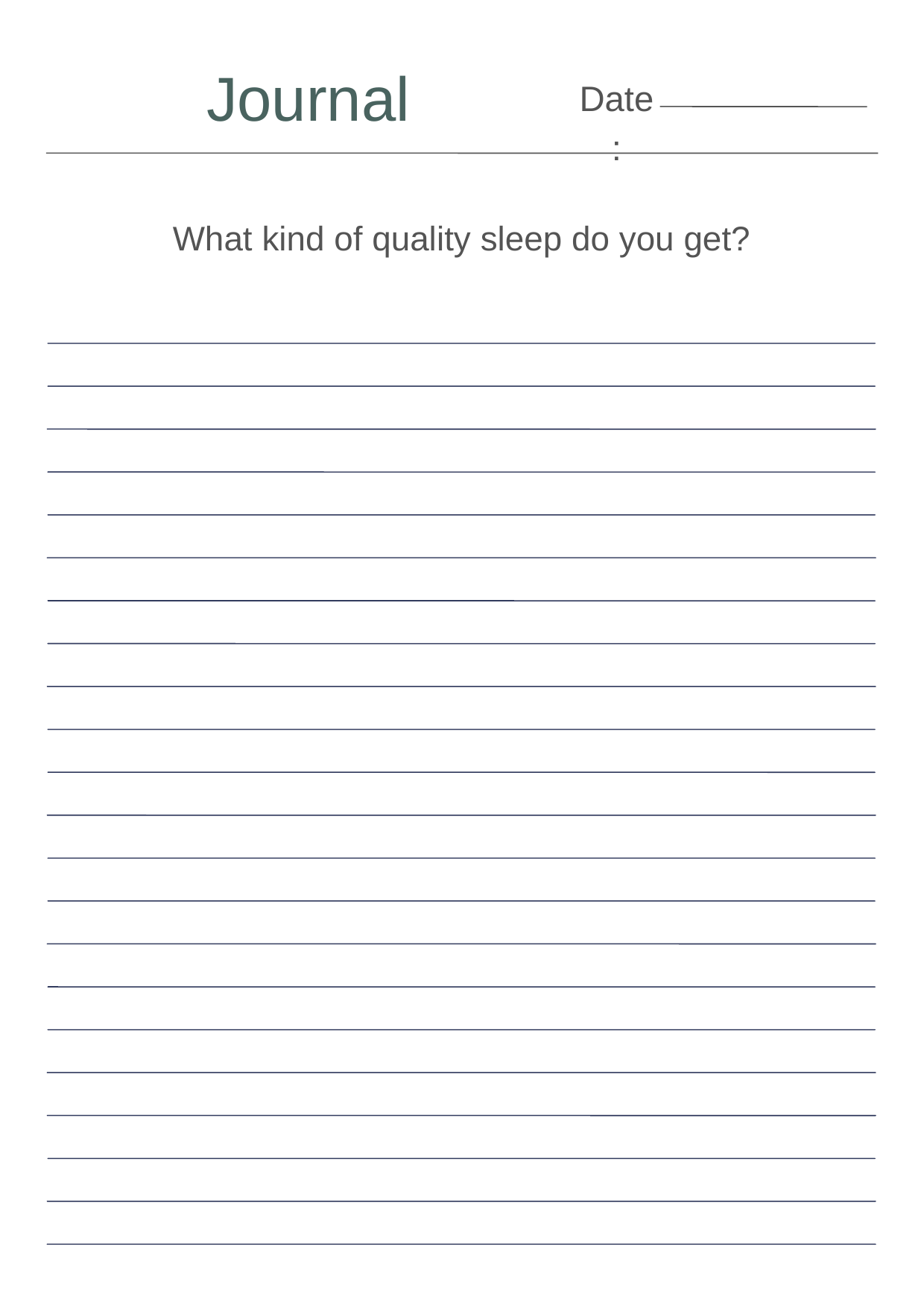

Journal
Date:

What kind of quality sleep do you get?